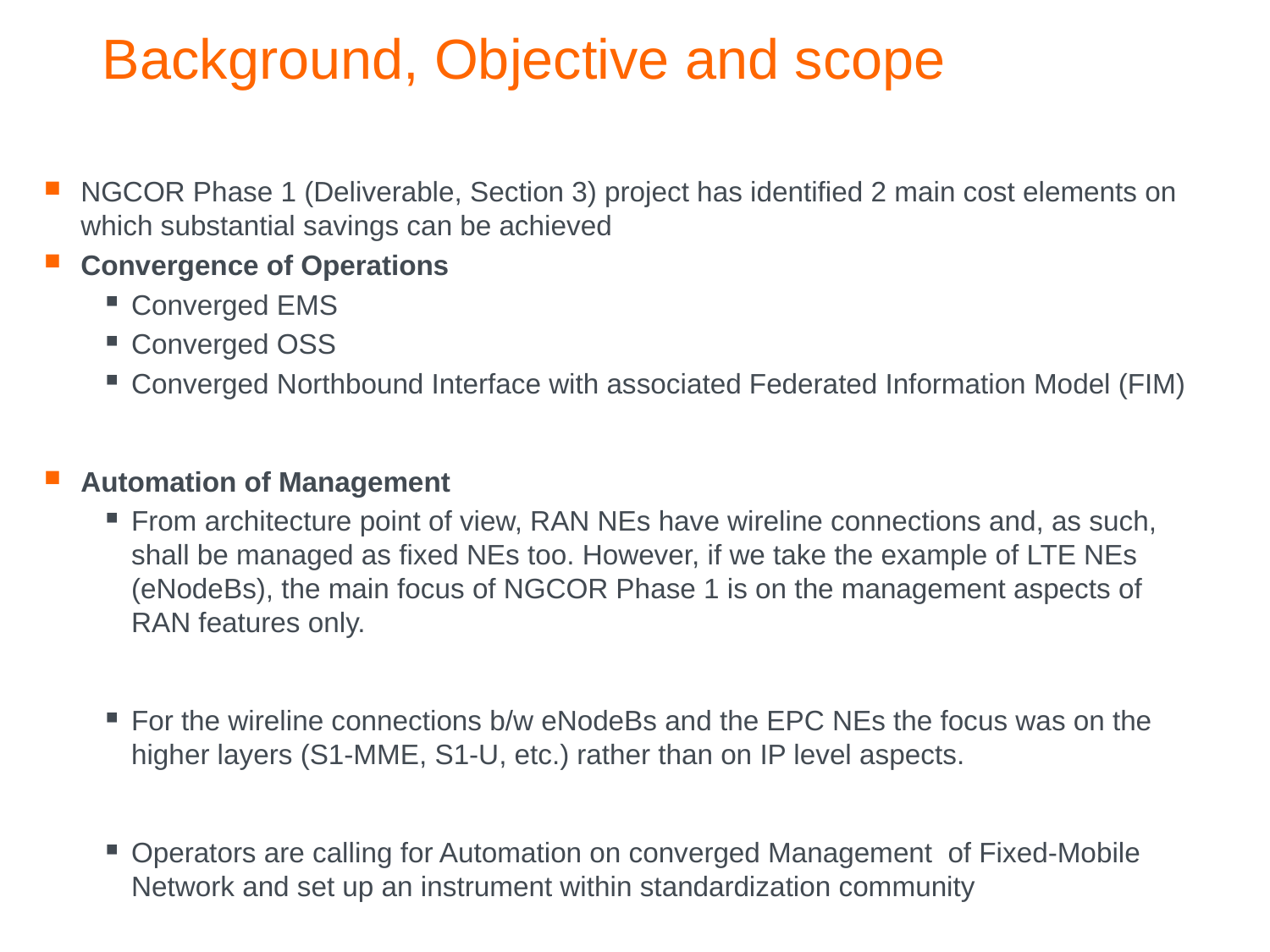

# Background, Objective and scope
NGCOR Phase 1 (Deliverable, Section 3) project has identified 2 main cost elements on which substantial savings can be achieved
Convergence of Operations
Converged EMS
Converged OSS
Converged Northbound Interface with associated Federated Information Model (FIM)

Automation of Management
From architecture point of view, RAN NEs have wireline connections and, as such, shall be managed as fixed NEs too. However, if we take the example of LTE NEs (eNodeBs), the main focus of NGCOR Phase 1 is on the management aspects of RAN features only.

For the wireline connections b/w eNodeBs and the EPC NEs the focus was on the higher layers (S1-MME, S1-U, etc.) rather than on IP level aspects.

Operators are calling for Automation on converged Management  of Fixed-Mobile Network and set up an instrument within standardization community